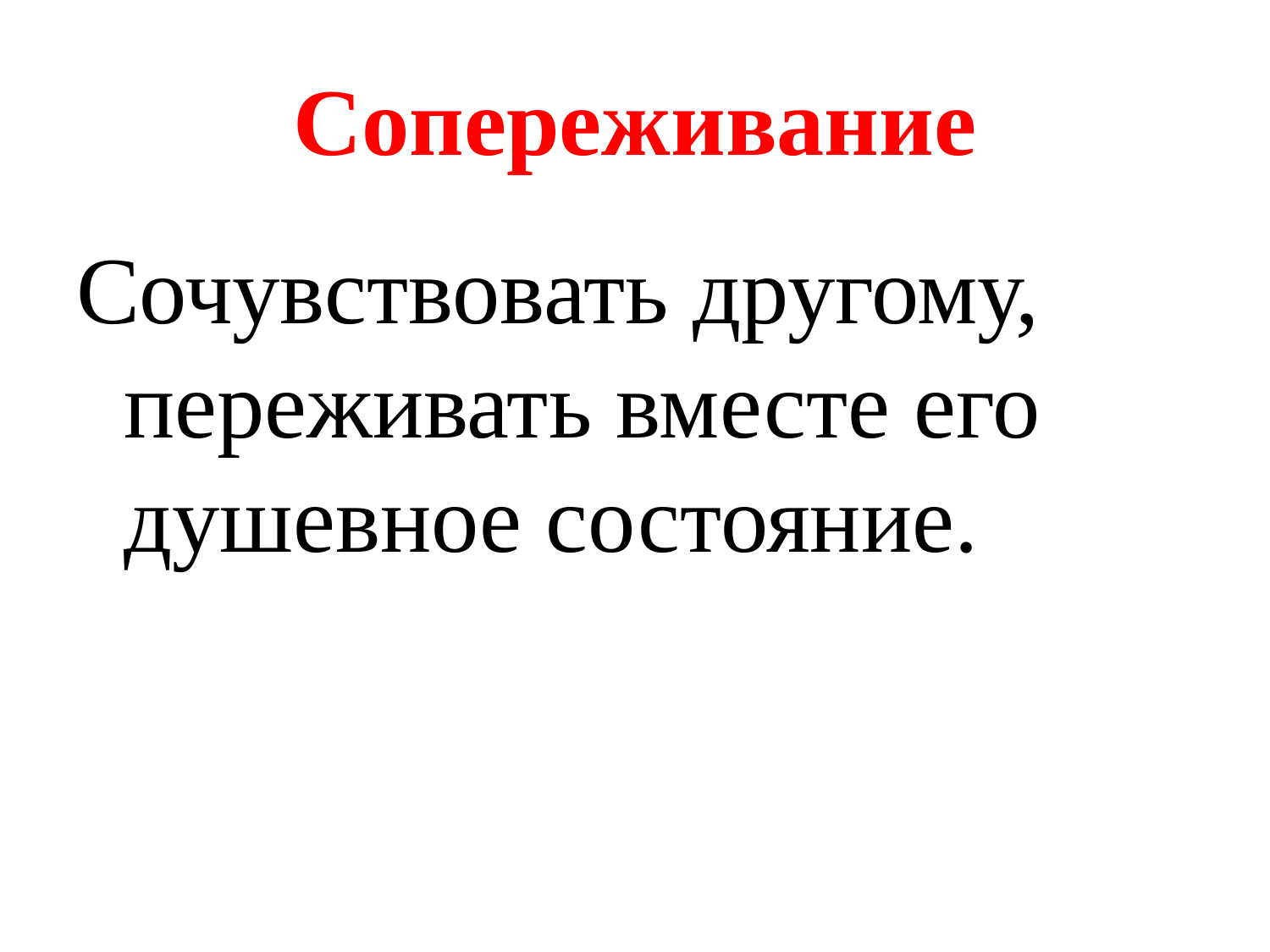

# Сопереживание
Сочувствовать другому, переживать вместе его душевное состояние.